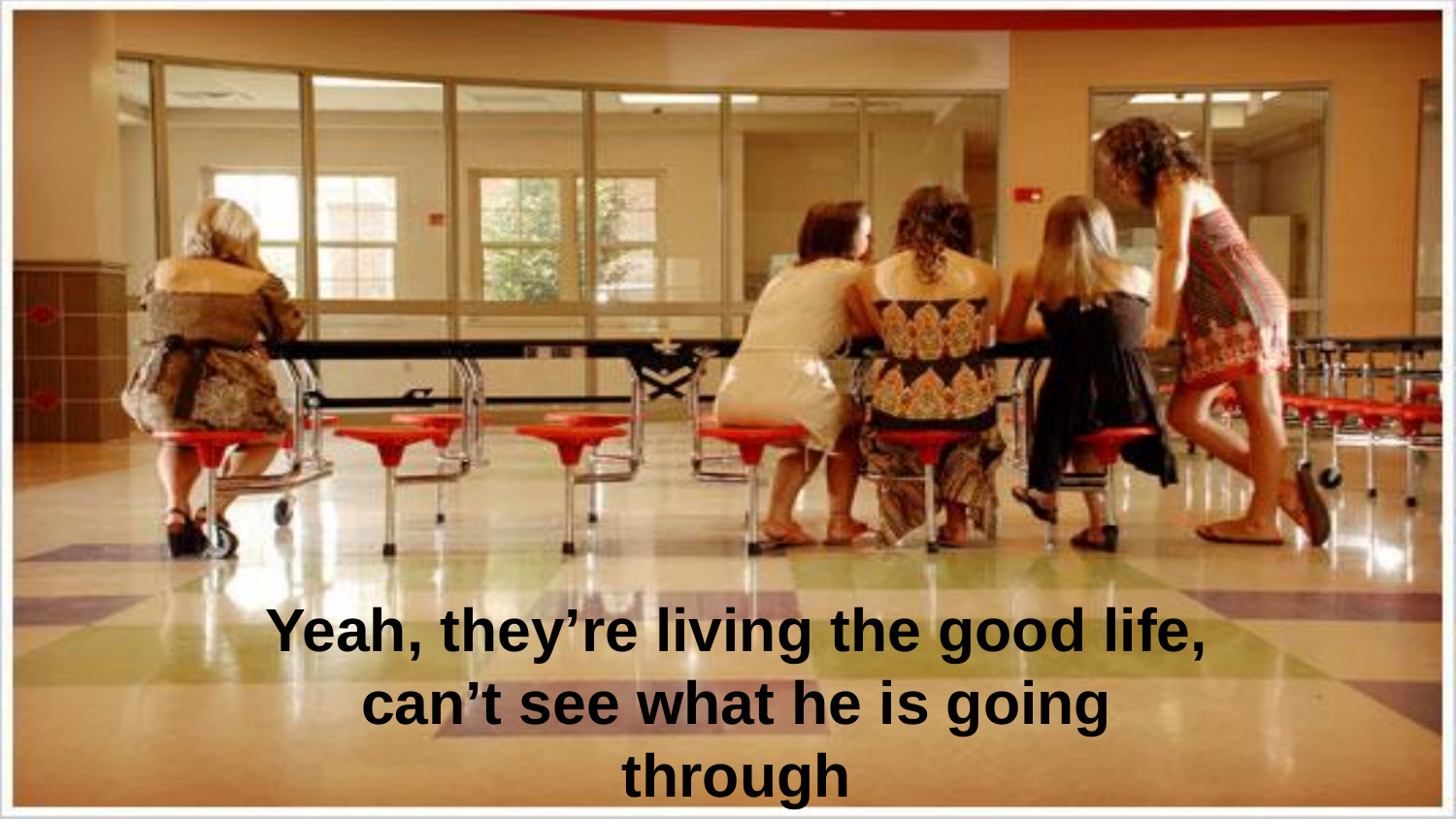

Yeah, they’re living the good life, can’t see what he is going through